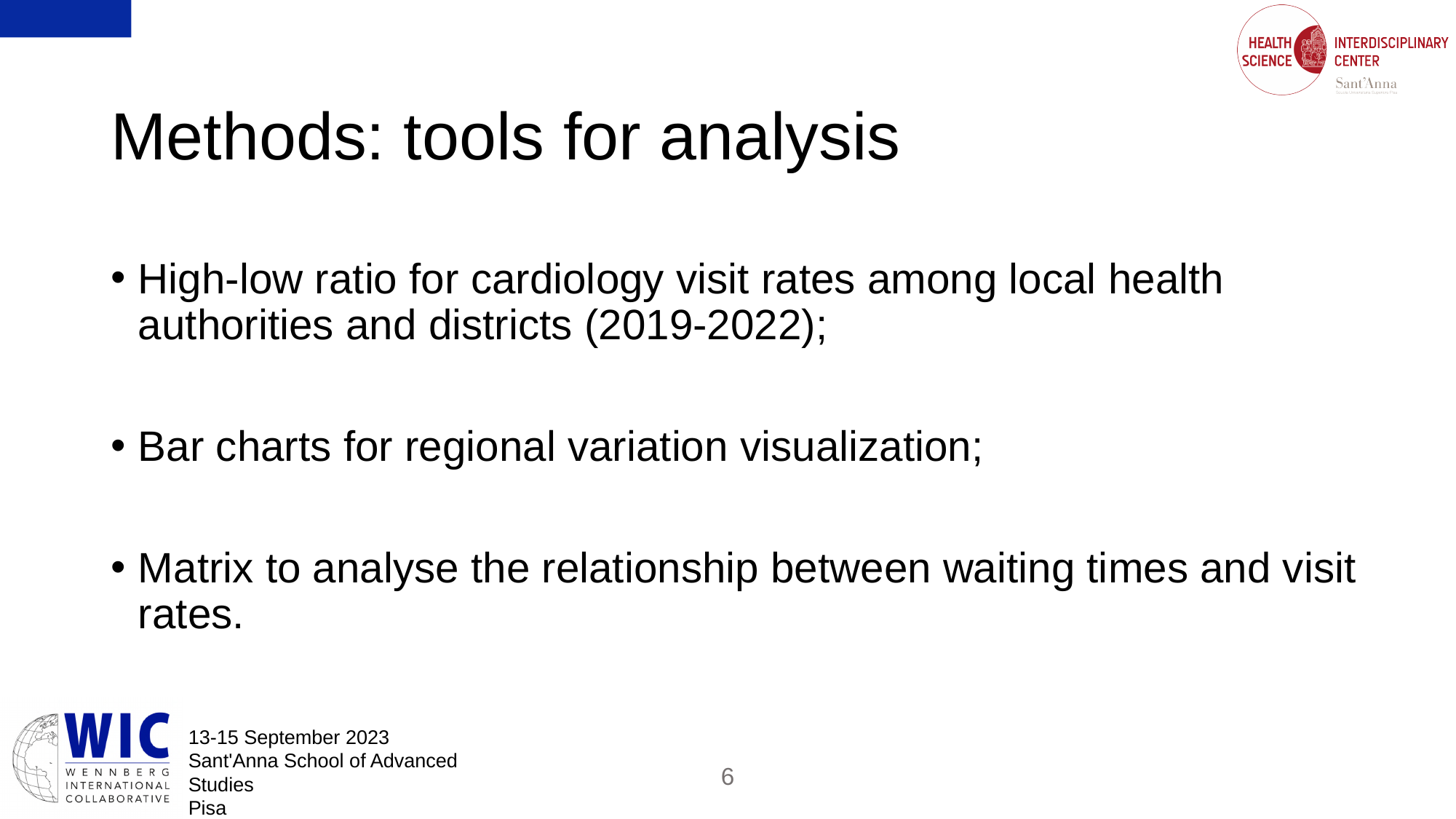

Methods: tools for analysis
High-low ratio for cardiology visit rates among local health authorities and districts (2019-2022);

Bar charts for regional variation visualization;

Matrix to analyse the relationship between waiting times and visit rates.

6